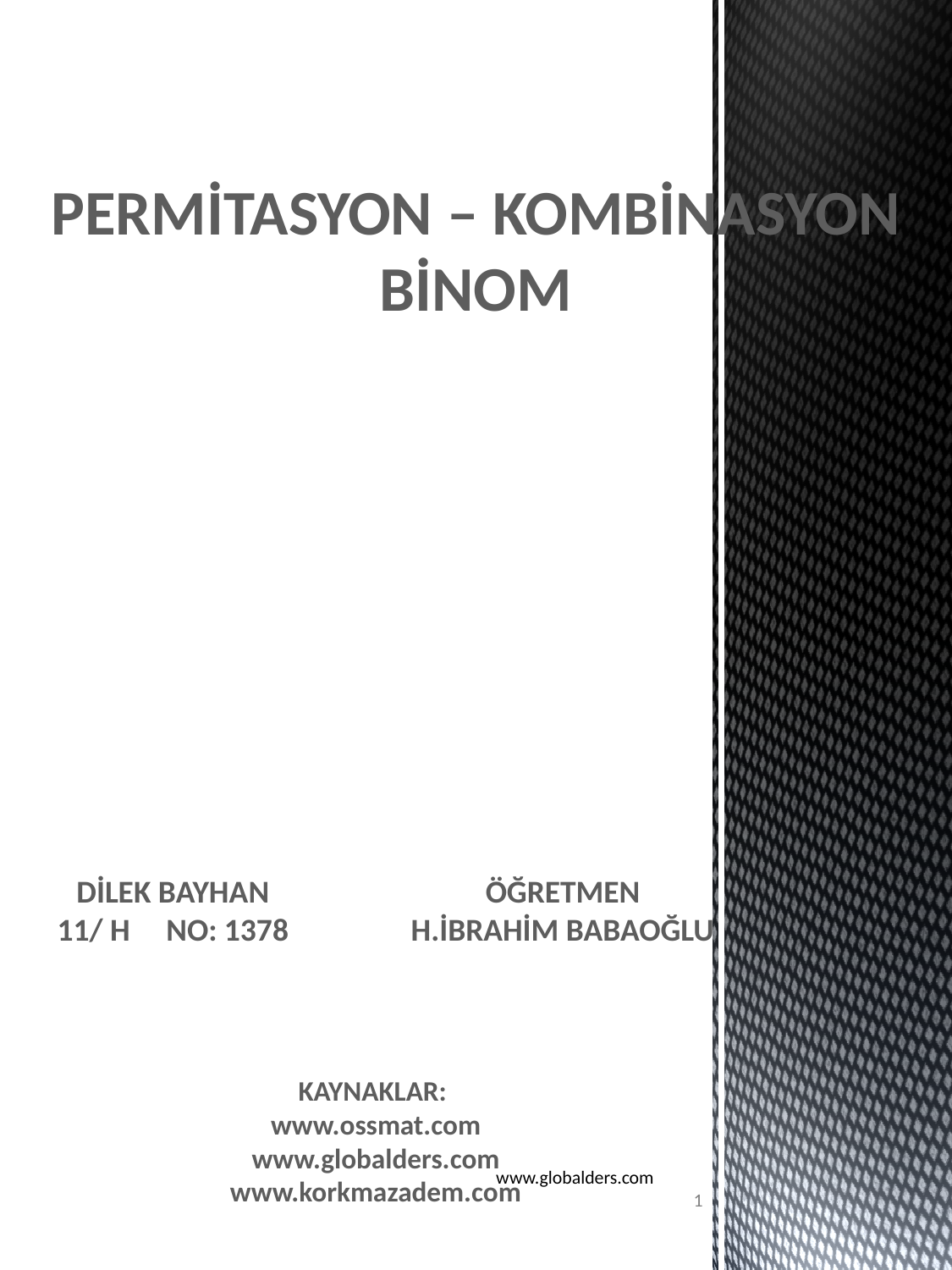

PERMİTASYON – KOMBİNASYON
BİNOM
DİLEK BAYHAN
11/ H     NO: 1378
ÖĞRETMEN
H.İBRAHİM BABAOĞLU
KAYNAKLAR:
www.ossmat.com
www.globalders.com
www.korkmazadem.com

www.globalders.com
1